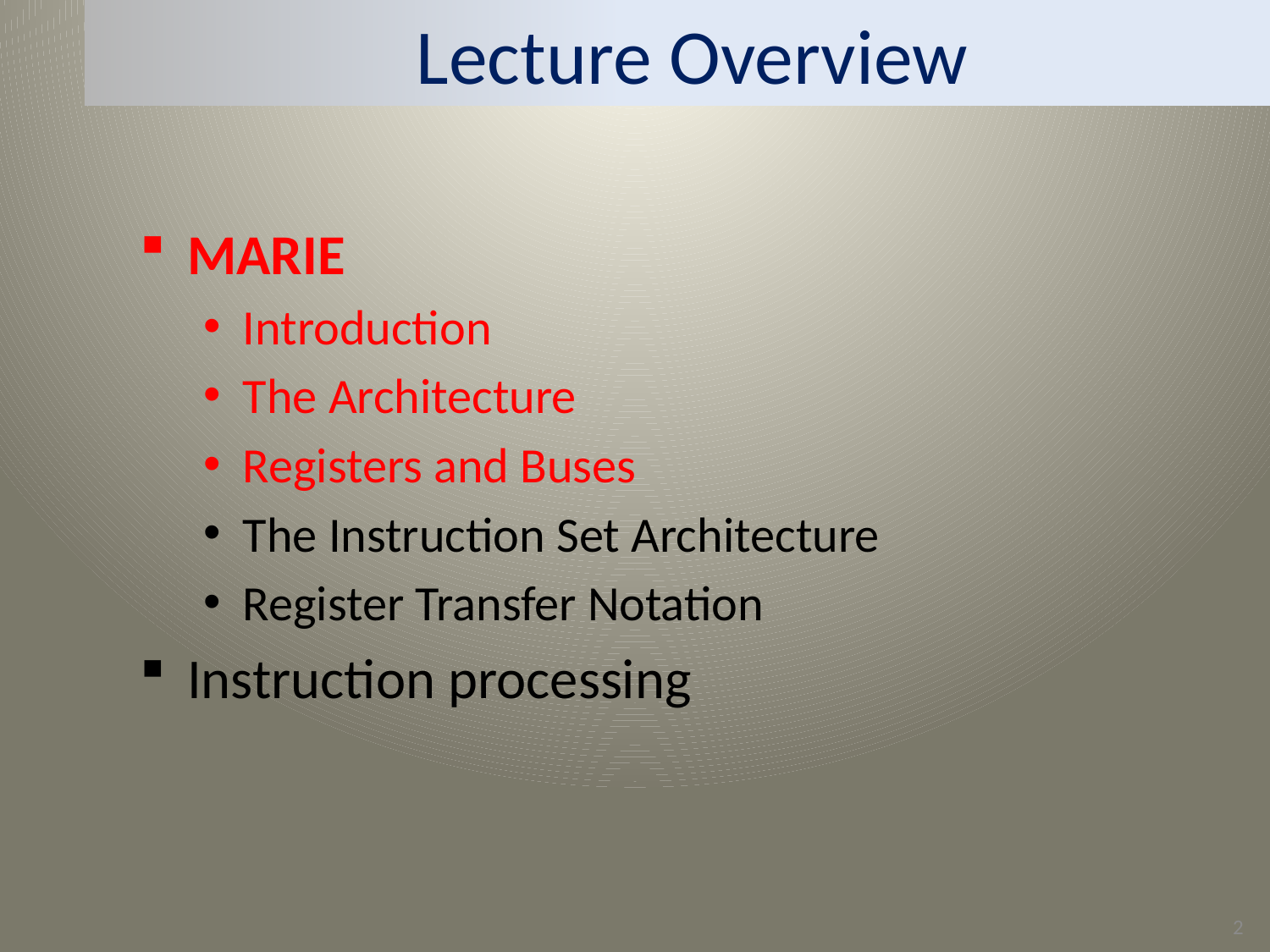

# Lecture Overview
MARIE
Introduction
The Architecture
Registers and Buses
The Instruction Set Architecture
Register Transfer Notation
Instruction processing